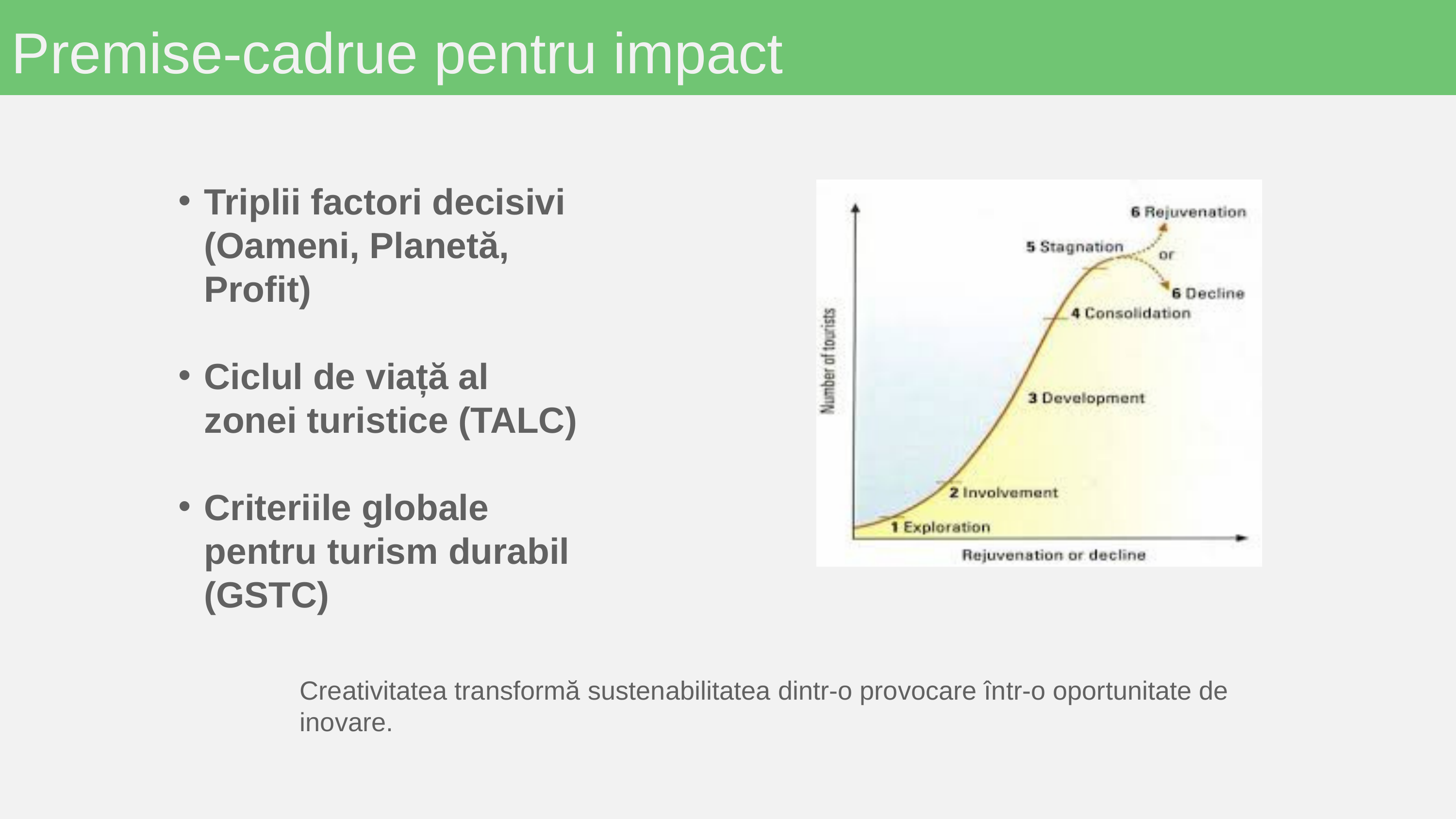

Premise-cadrue pentru impact
Triplii factori decisivi (Oameni, Planetă, Profit)

Ciclul de viață al zonei turistice (TALC)

Criteriile globale pentru turism durabil (GSTC)

Creativitatea transformă sustenabilitatea dintr-o provocare într-o oportunitate de inovare.